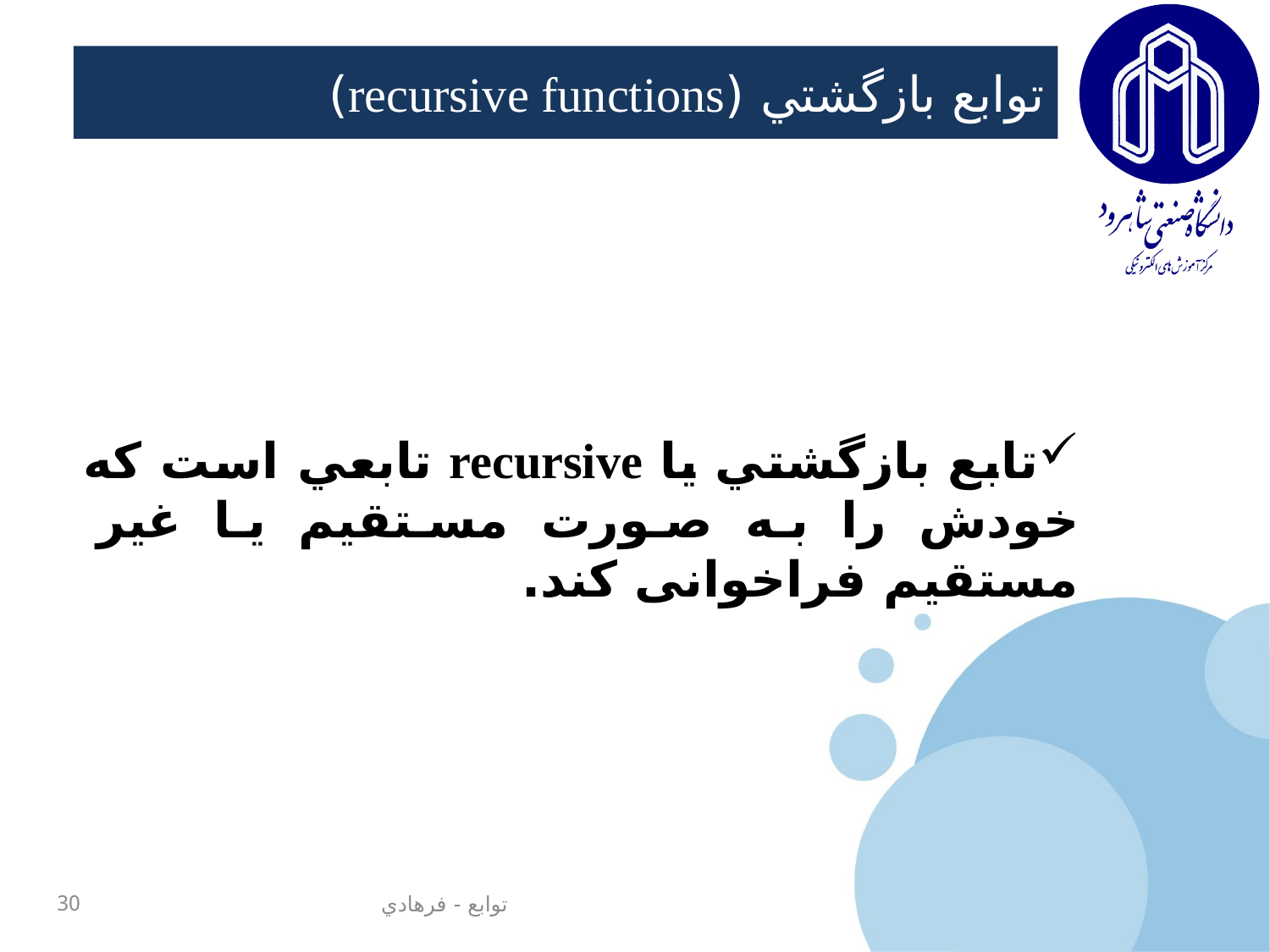

# توابع بازگشتي (recursive functions)
تابع بازگشتي يا recursive تابعي است که خودش را به صورت مستقيم يا غير مستقيم فراخوانی کند.
30
توابع - فرهادي